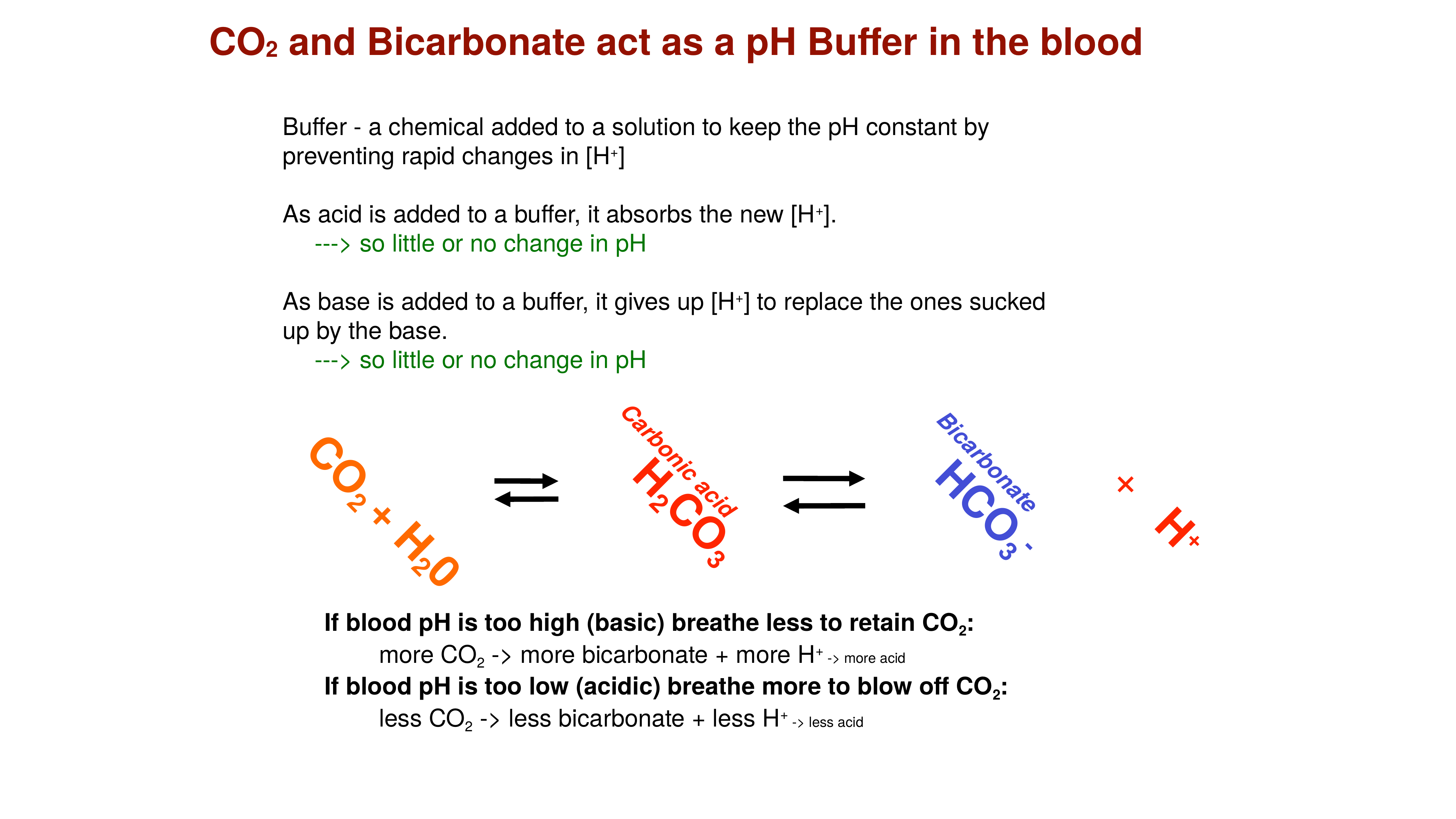

CO2 and Bicarbonate act as a pH Buffer in the blood
Buffer - a chemical added to a solution to keep the pH constant by preventing rapid changes in [H+]

As acid is added to a buffer, it absorbs the new [H+].
---> so little or no change in pH

As base is added to a buffer, it gives up [H+] to replace the ones sucked up by the base.
---> so little or no change in pH
Carbonic acid
Bicarbonate
HCO3-

H2CO3
+   H+
CO2 + H20

If blood pH is too high (basic) breathe less to retain CO2:
	more CO2 -> more bicarbonate + more H+ -> more acid
If blood pH is too low (acidic) breathe more to blow off CO2:
	less CO2 -> less bicarbonate + less H+ -> less acid